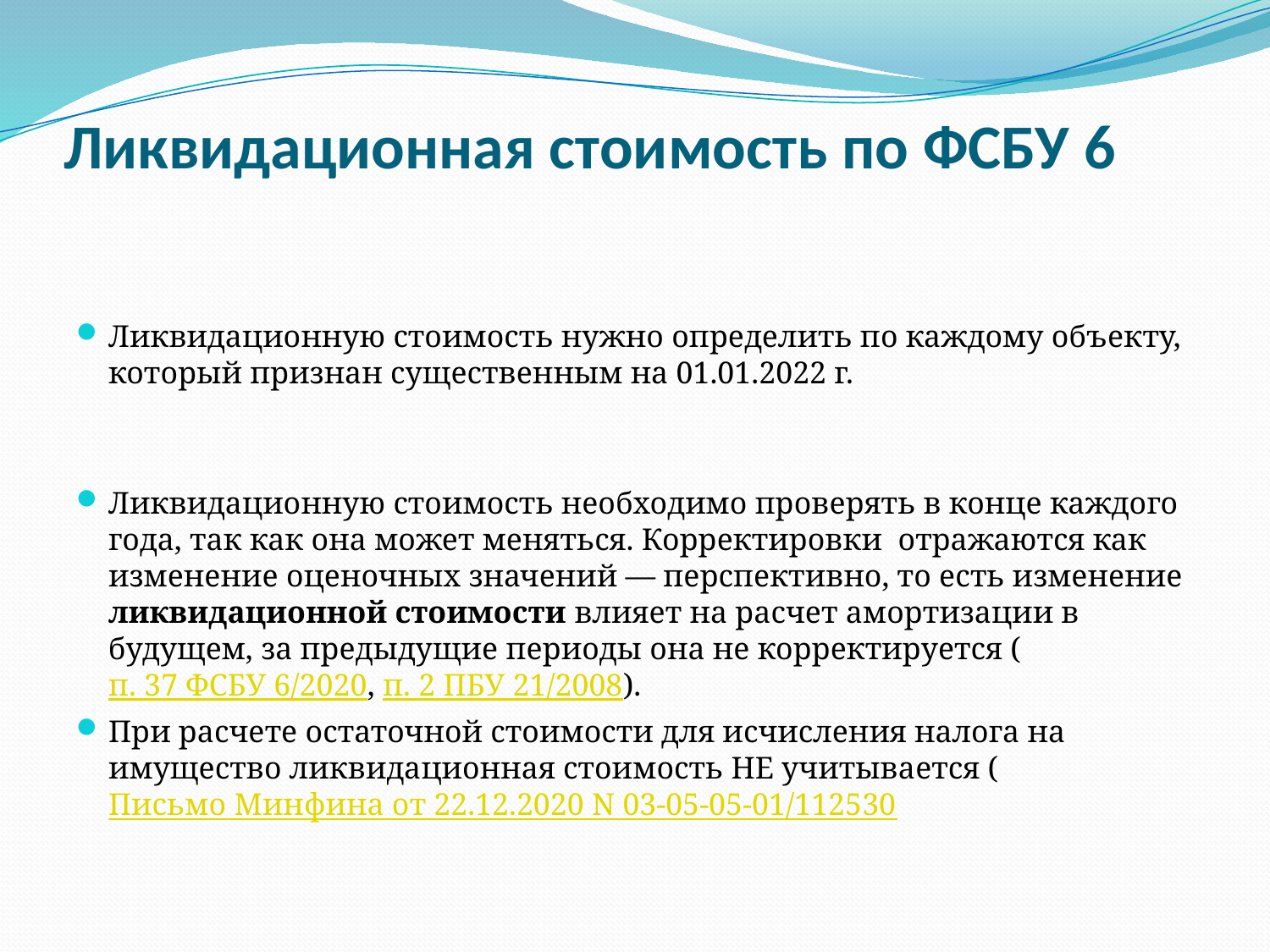

# Ликвидационная стоимость по ФСБУ 6

Ликвидационную стоимость нужно определить по каждому объекту, который признан существенным на 01.01.2022 г.

Ликвидационную стоимость необходимо проверять в конце каждого года, так как она может меняться. Корректировки  отражаются как изменение оценочных значений — перспективно, то есть изменение  ликвидационной стоимости влияет на расчет амортизации в будущем, за предыдущие периоды она не корректируется (п. 37 ФСБУ 6/2020, п. 2 ПБУ 21/2008).
При расчете остаточной стоимости для исчисления налога на имущество ликвидационная стоимость НЕ учитывается (Письмо Минфина от 22.12.2020 N 03-05-05-01/112530